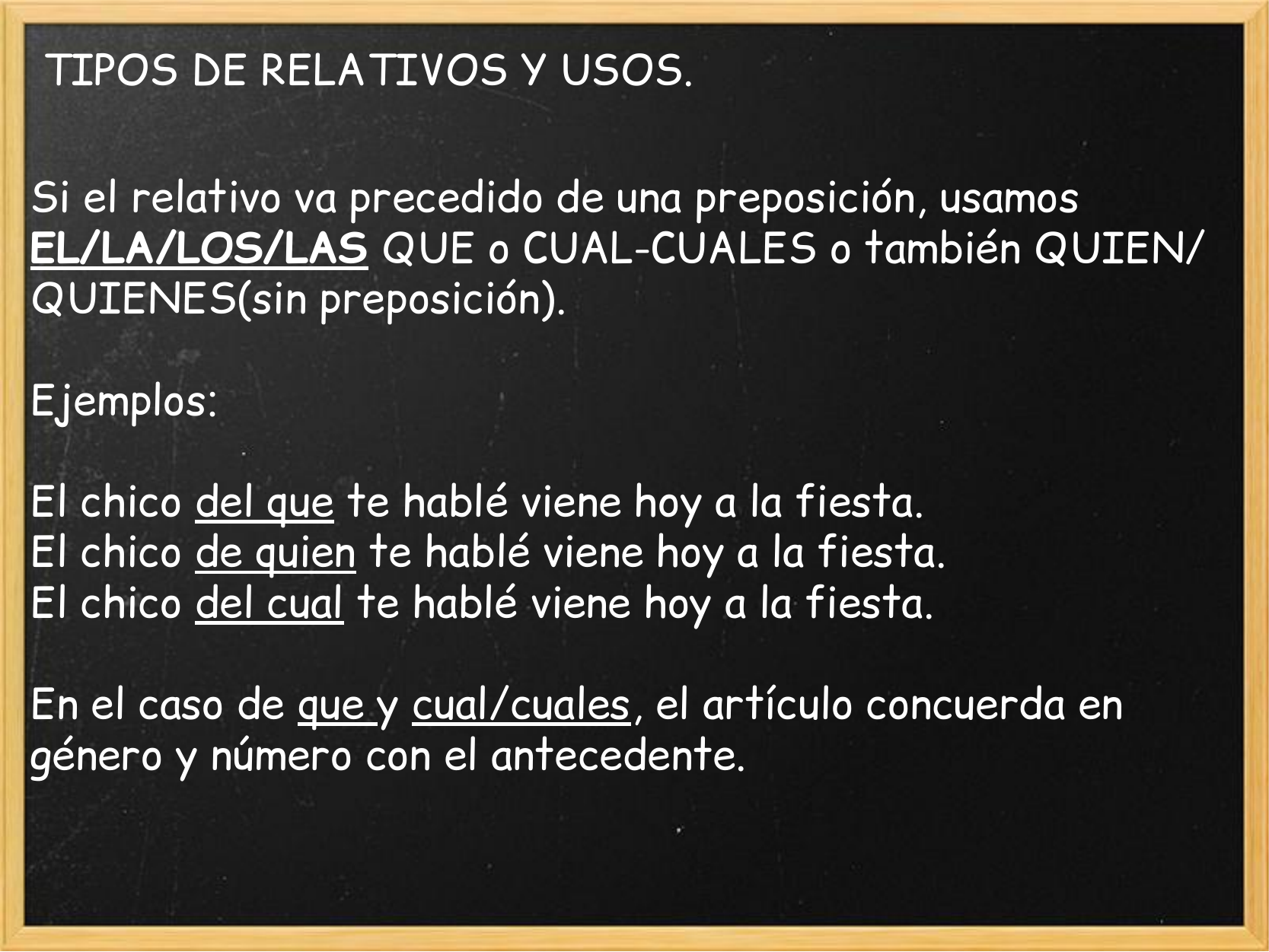

# TIPOS DE RELATIVOS Y USOS.
Si el relativo va precedido de una preposición, usamos EL/LA/LOS/LAS QUE o CUAL-CUALES o también QUIEN/ QUIENES(sin preposición).

Ejemplos:

El chico del que te hablé viene hoy a la fiesta.
El chico de quien te hablé viene hoy a la fiesta.
El chico del cual te hablé viene hoy a la fiesta.

En el caso de que y cual/cuales, el artículo concuerda en género y número con el antecedente.